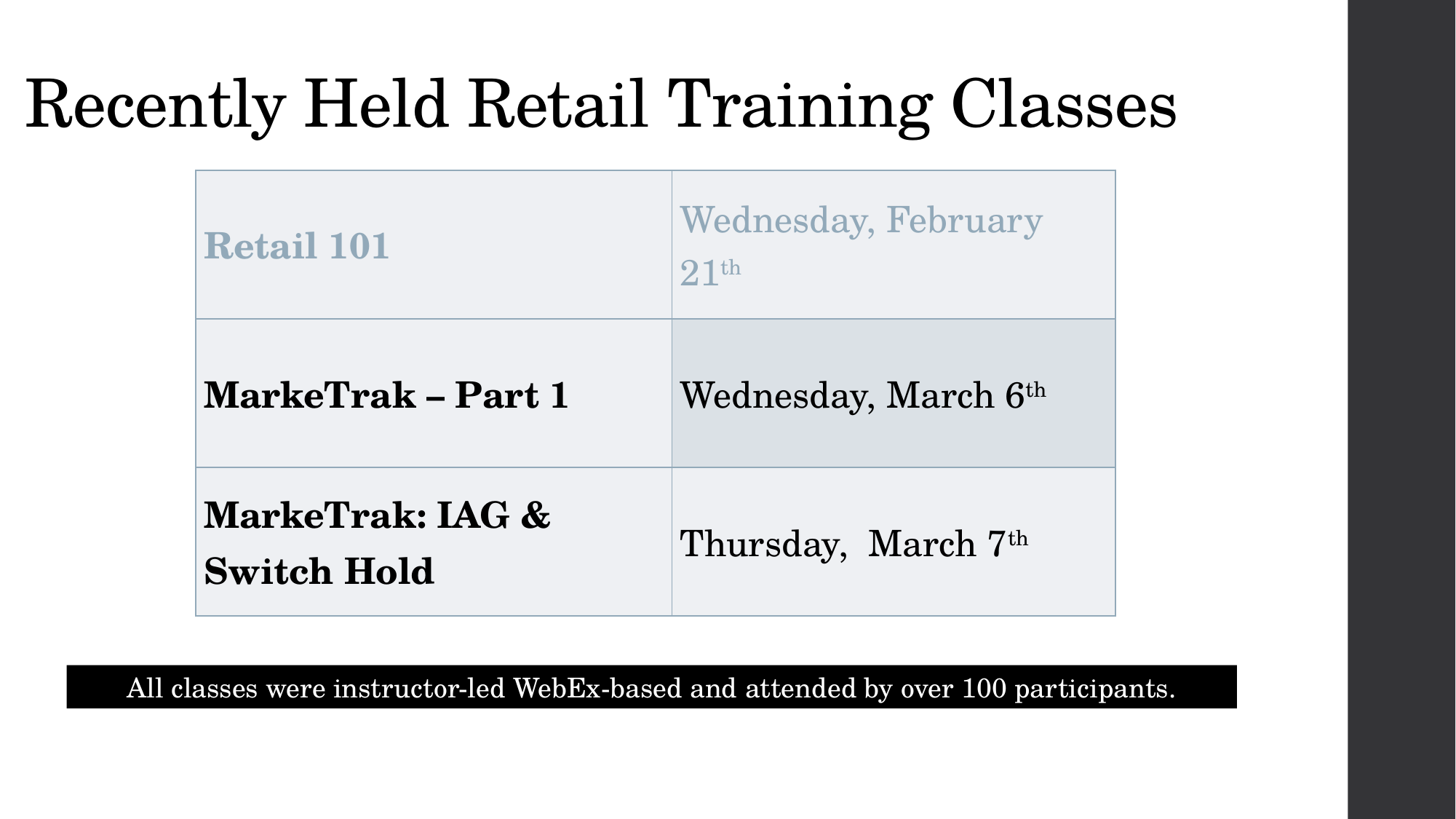

# Recently Held Retail Training Classes
| Retail 101 | Wednesday, February 21th |
| --- | --- |
| MarkeTrak – Part 1 | Wednesday, March 6th |
| MarkeTrak: IAG & Switch Hold | Thursday, March 7th |
All classes were instructor-led WebEx-based and attended by over 100 participants.